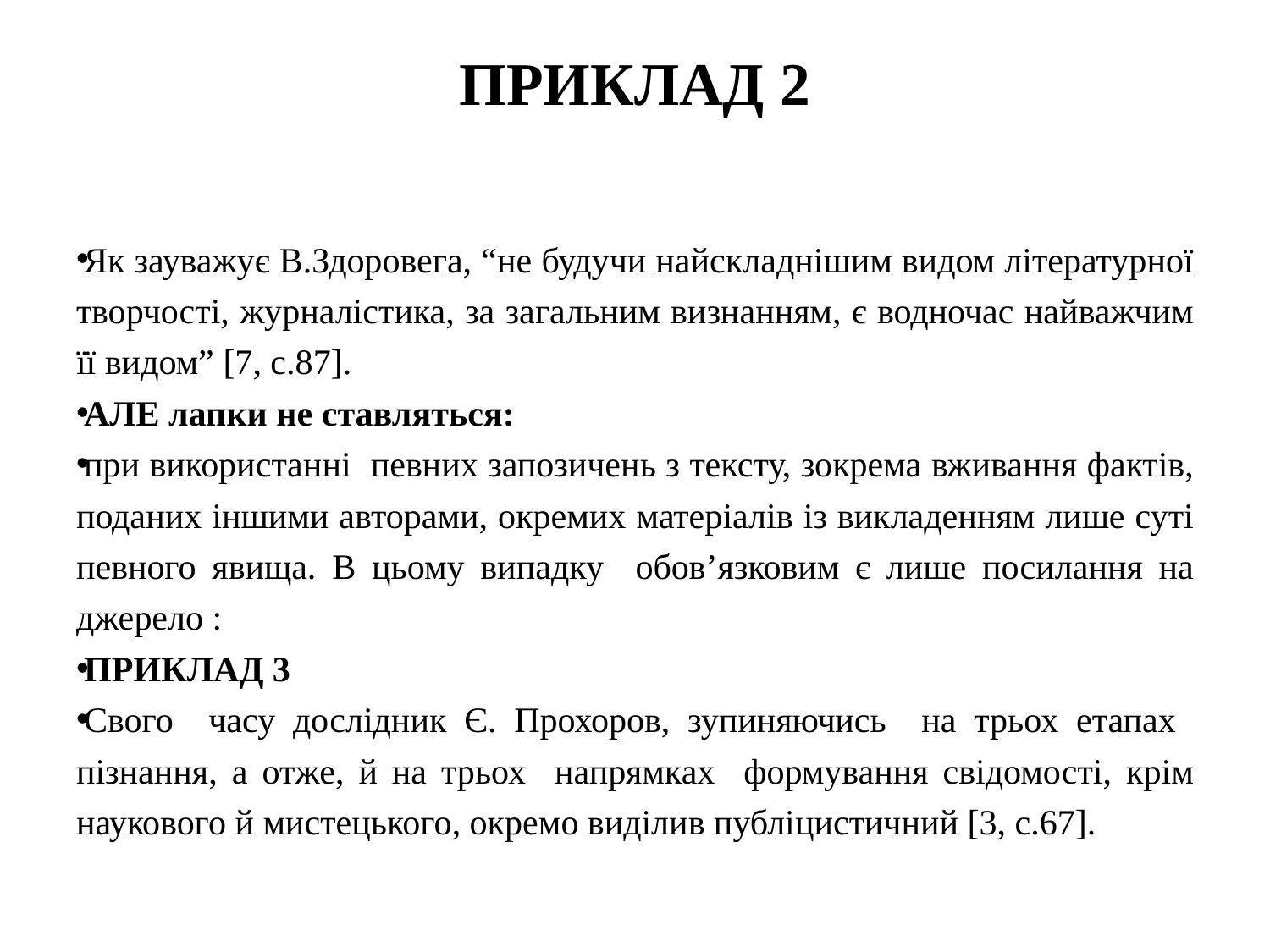

# ПРИКЛАД 2
Як зауважує В.Здоровега, “не будучи найскладнішим видом літературної творчості, журналістика, за загальним визнанням, є водночас найважчим її видом” [7, с.87].
АЛЕ лапки не ставляться:
при використанні  певних запозичень з тексту, зокрема вживання фактів, поданих іншими авторами, окремих матеріалів із викладенням лише суті певного явища. В цьому випадку  обов’язковим є лише посилання на джерело :
ПРИКЛАД 3
Свого  часу дослідник Є. Прохоров, зупиняючись  на трьох етапах  пізнання, а отже, й на трьох  напрямках  формування свідомості, крім наукового й мистецького, окремо виділив публіцистичний [3, с.67].